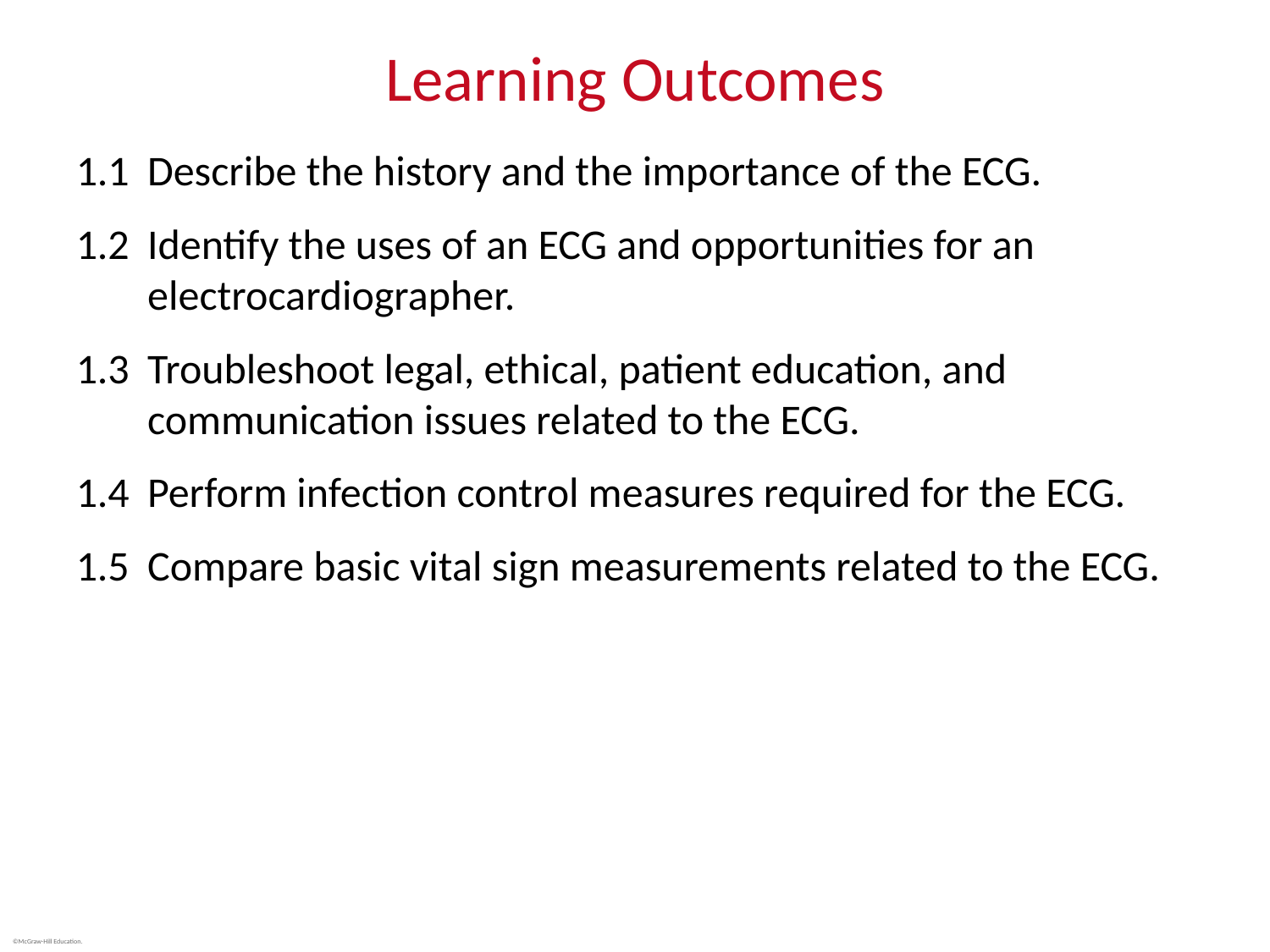

# Learning Outcomes
1.1	Describe the history and the importance of the ECG.
1.2	Identify the uses of an ECG and opportunities for an electrocardiographer.
1.3	Troubleshoot legal, ethical, patient education, and communication issues related to the ECG.
1.4	Perform infection control measures required for the ECG.
1.5	Compare basic vital sign measurements related to the ECG.